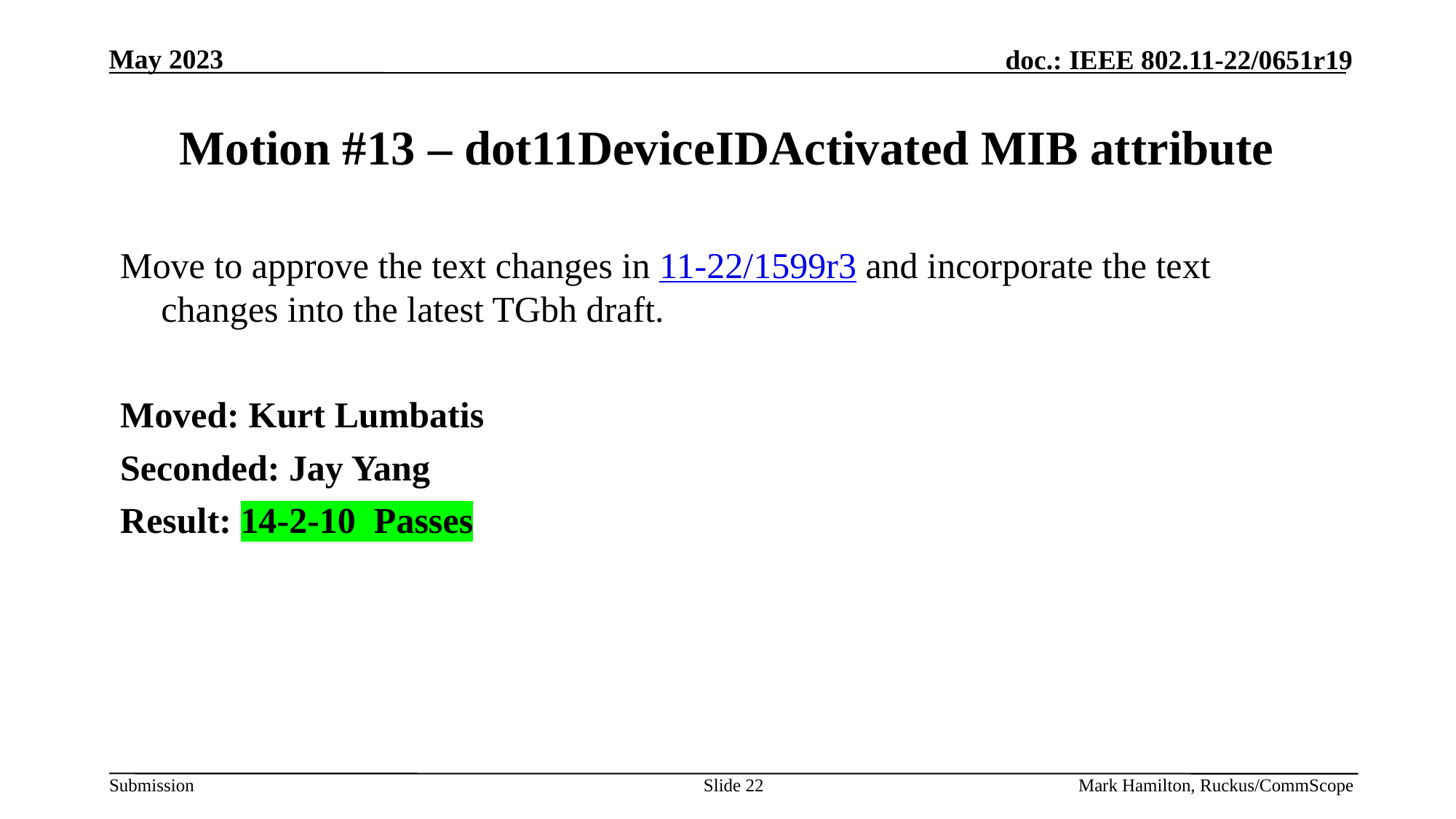

# Motion #13 – dot11DeviceIDActivated MIB attribute
Move to approve the text changes in 11-22/1599r3 and incorporate the text changes into the latest TGbh draft.

Moved: Kurt Lumbatis
Seconded: Jay Yang
Result: 14-2-10  Passes
Slide 22